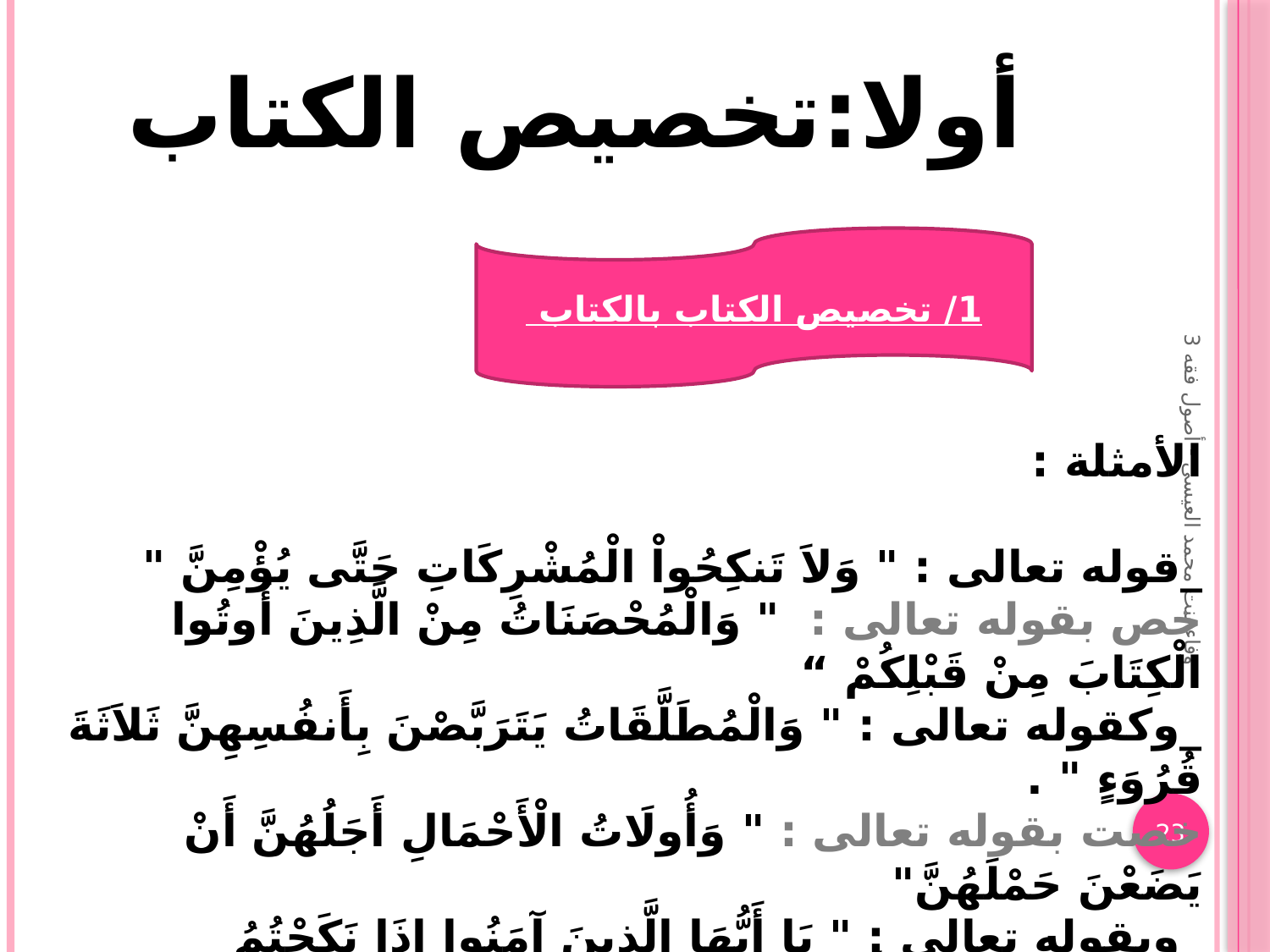

أولا:تخصيص الكتاب
1/ تخصيص الكتاب بالكتاب
الأمثلة :

_قوله تعالى : " وَلاَ تَنكِحُواْ الْمُشْرِكَاتِ حَتَّى يُؤْمِنَّ "
خص بقوله تعالى :  " وَالْمُحْصَنَاتُ مِنْ الَّذِينَ أُوتُوا الْكِتَابَ مِنْ قَبْلِكُمْ “
_وكقوله تعالى : " وَالْمُطَلَّقَاتُ يَتَرَبَّصْنَ بِأَنفُسِهِنَّ ثَلاَثَةَ قُرُوَءٍ " .
خصت بقوله تعالى : " وَأُولَاتُ الْأَحْمَالِ أَجَلُهُنَّ أَنْ يَضَعْنَ حَمْلَهُنَّ"
_وبقوله تعالى : " يَا أَيُّهَا الَّذِينَ آمَنُوا إِذَا نَكَحْتُمُ الْمُؤْمِنَاتِ ثُمَّ طَلَّقْتُمُوهُنَّ مِنْ قَبْلِ أَنْ تَمَسُّوهُنَّ فَمَا لَكُمْ عَلَيْهِنَّ مِنْ عِدَّةٍ تَعْتَدُّونَهَا"
وفاء بنت محمد العيسى - أصول فقه 3
23